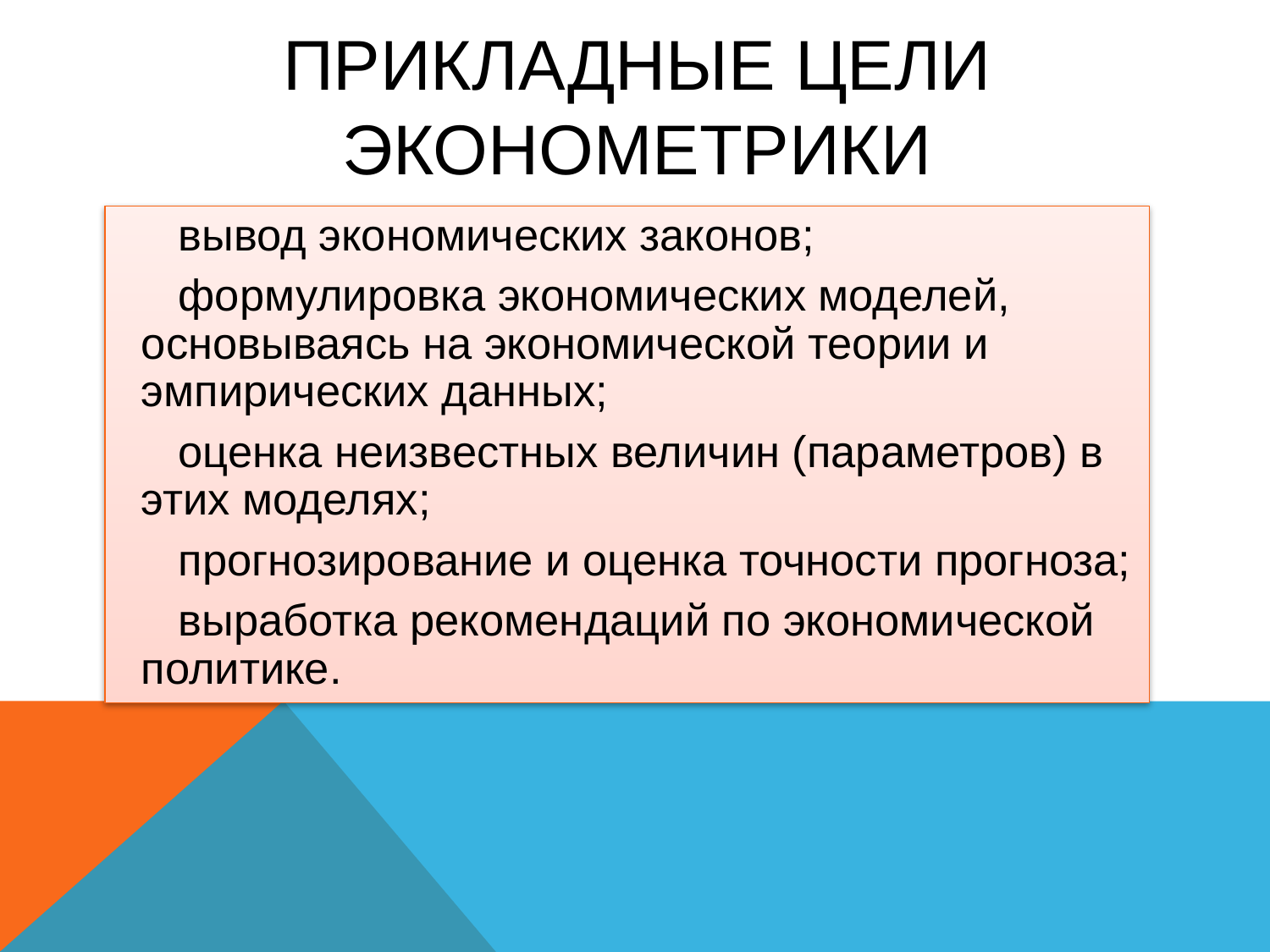

# Прикладные цели эконометрики
вывод экономических законов;
формулировка экономических моделей, основываясь на экономической теории и эмпирических данных;
оценка неизвестных величин (параметров) в этих моделях;
прогнозирование и оценка точности прогноза;
выработка рекомендаций по экономической политике.